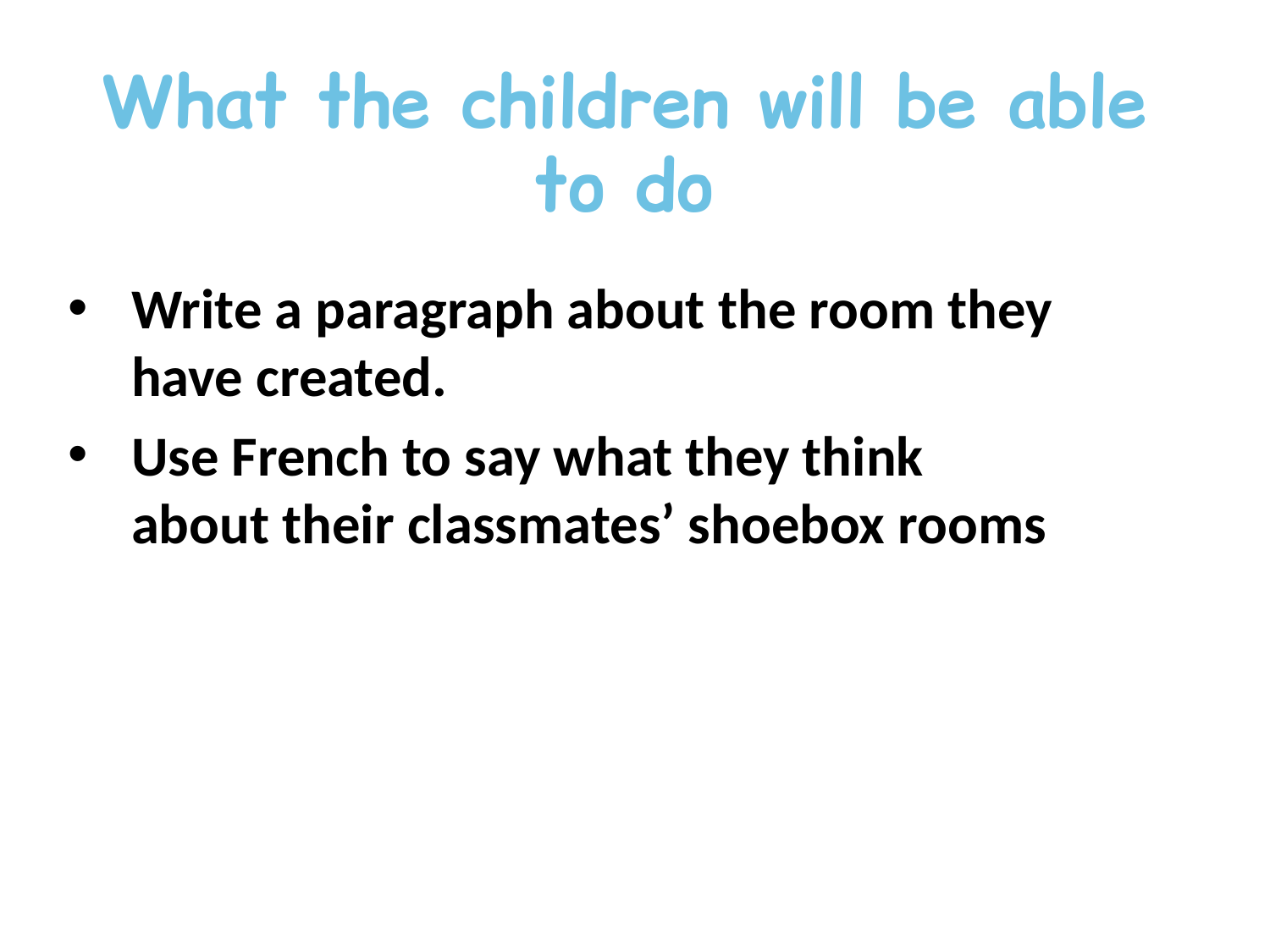

# What the children will be able to do
Write a paragraph about the room they have created.
Use French to say what they think about their classmates’ shoebox rooms